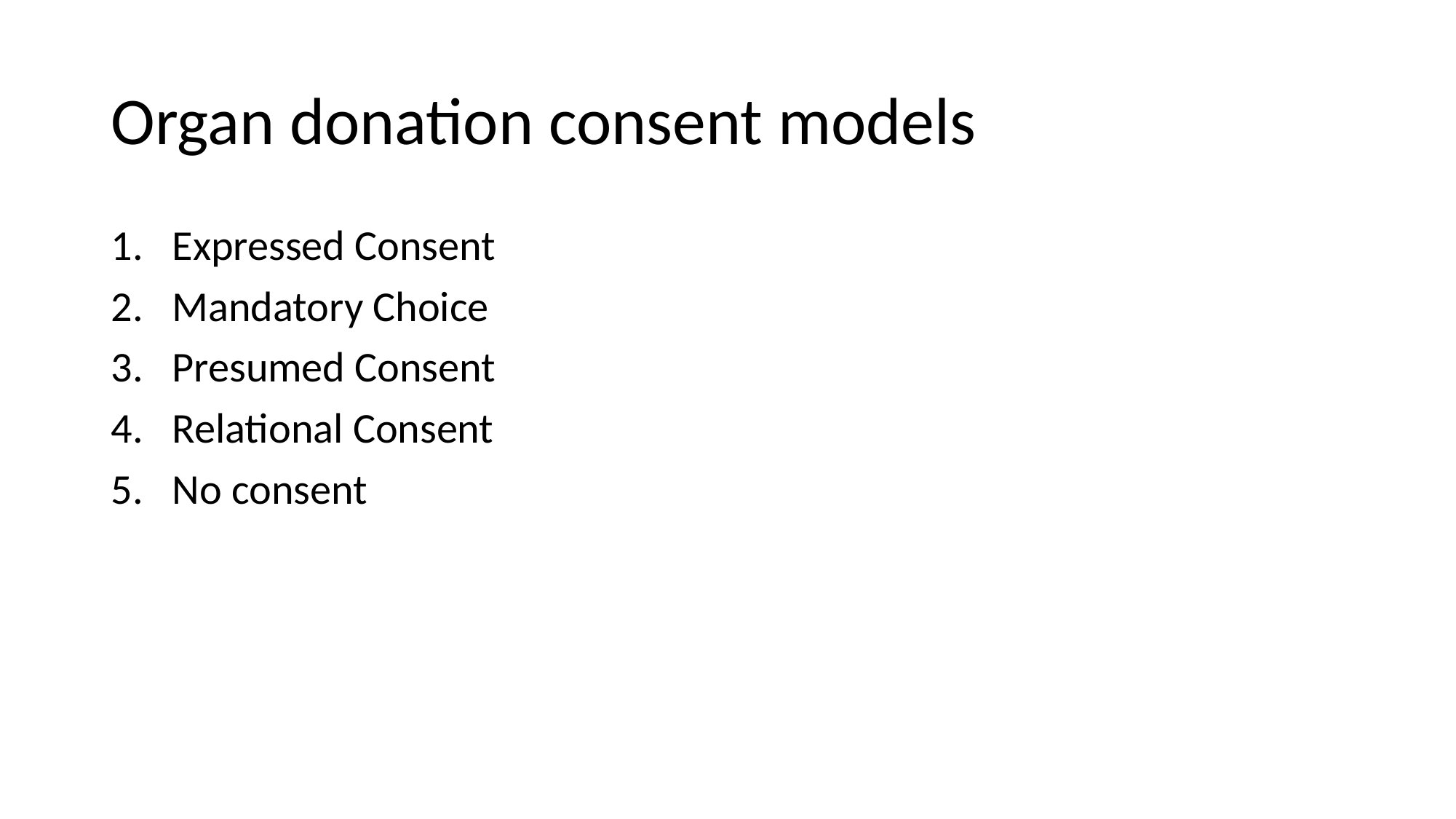

# Organ donation consent models
Expressed Consent
Mandatory Choice
Presumed Consent
Relational Consent
No consent